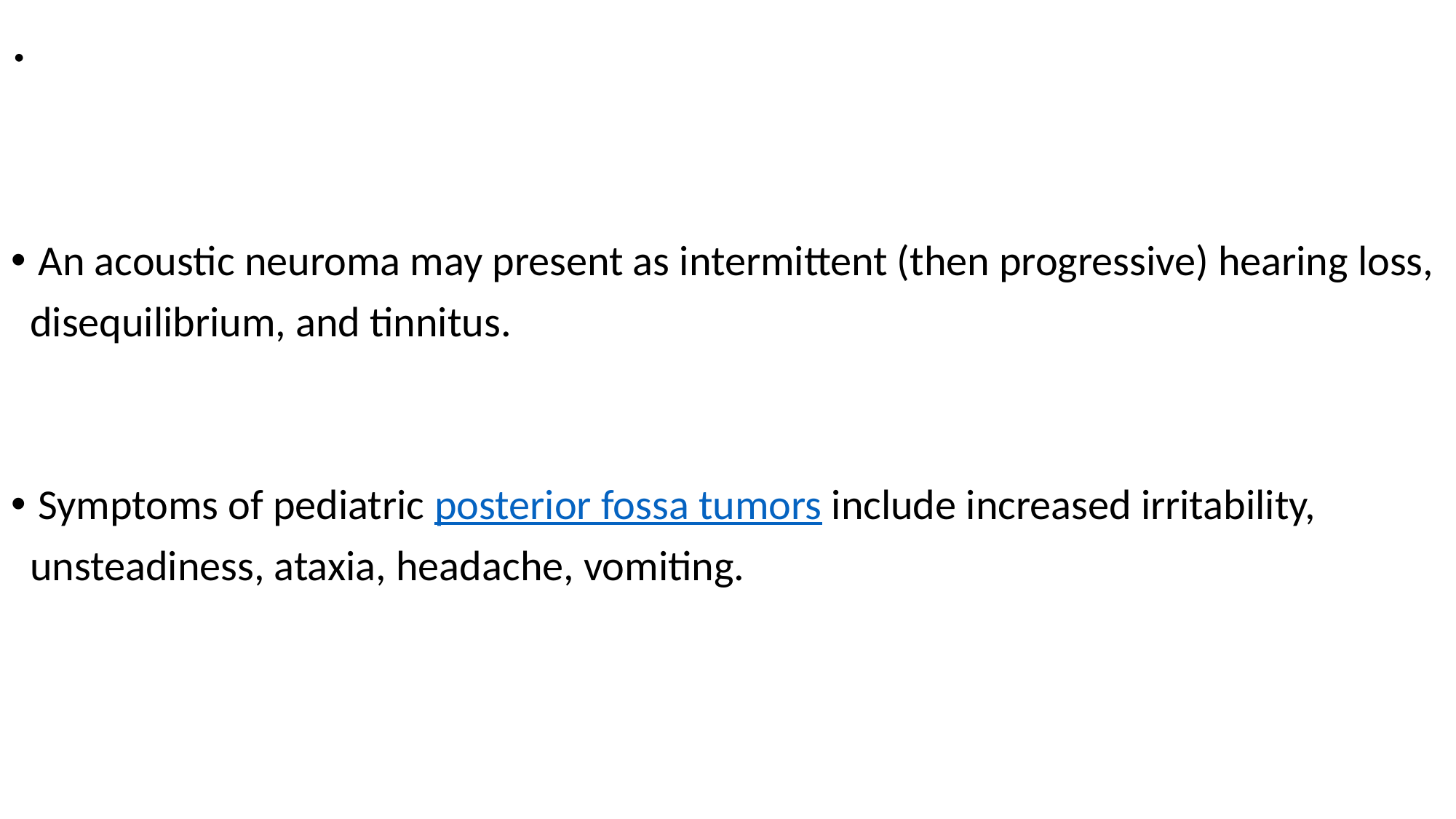

# .

An acoustic neuroma may present as intermittent (then progressive) hearing loss,
  disequilibrium, and tinnitus.

Symptoms of pediatric posterior fossa tumors include increased irritability,
  unsteadiness, ataxia, headache, vomiting.